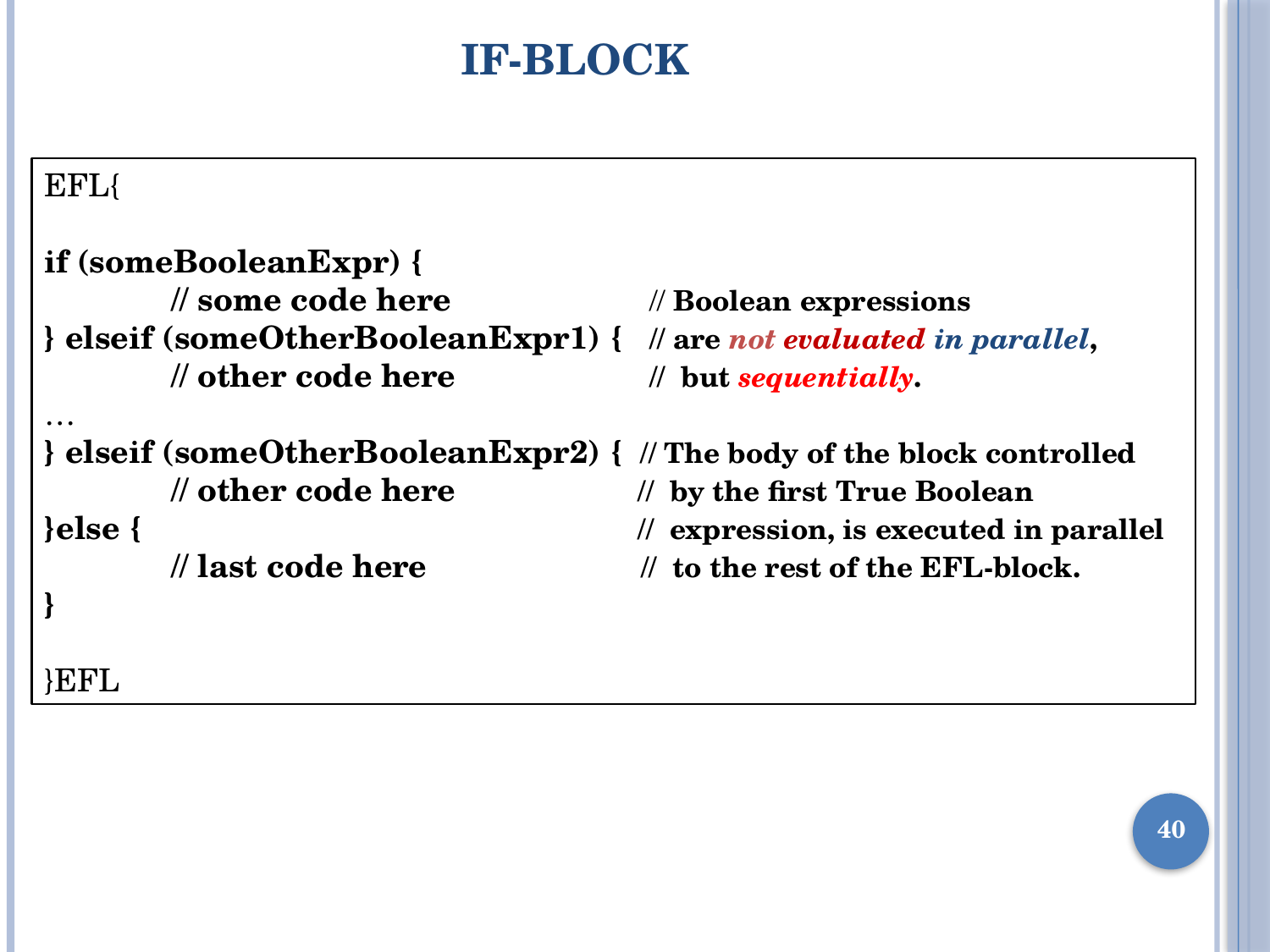

# if-block
EFL{

if (someBooleanExpr) {
	// some code here	           // Boolean expressions
} elseif (someOtherBooleanExpr1) {   // are not evaluated in parallel,
	// other code here	           //  but sequentially.
…
} elseif (someOtherBooleanExpr2) {  // The body of the block controlled
	// other code here	           //  by the first True Boolean
}else {				           //  expression, is executed in parallel
	// last code here	          //  to the rest of the EFL-block.
}

}EFL
40